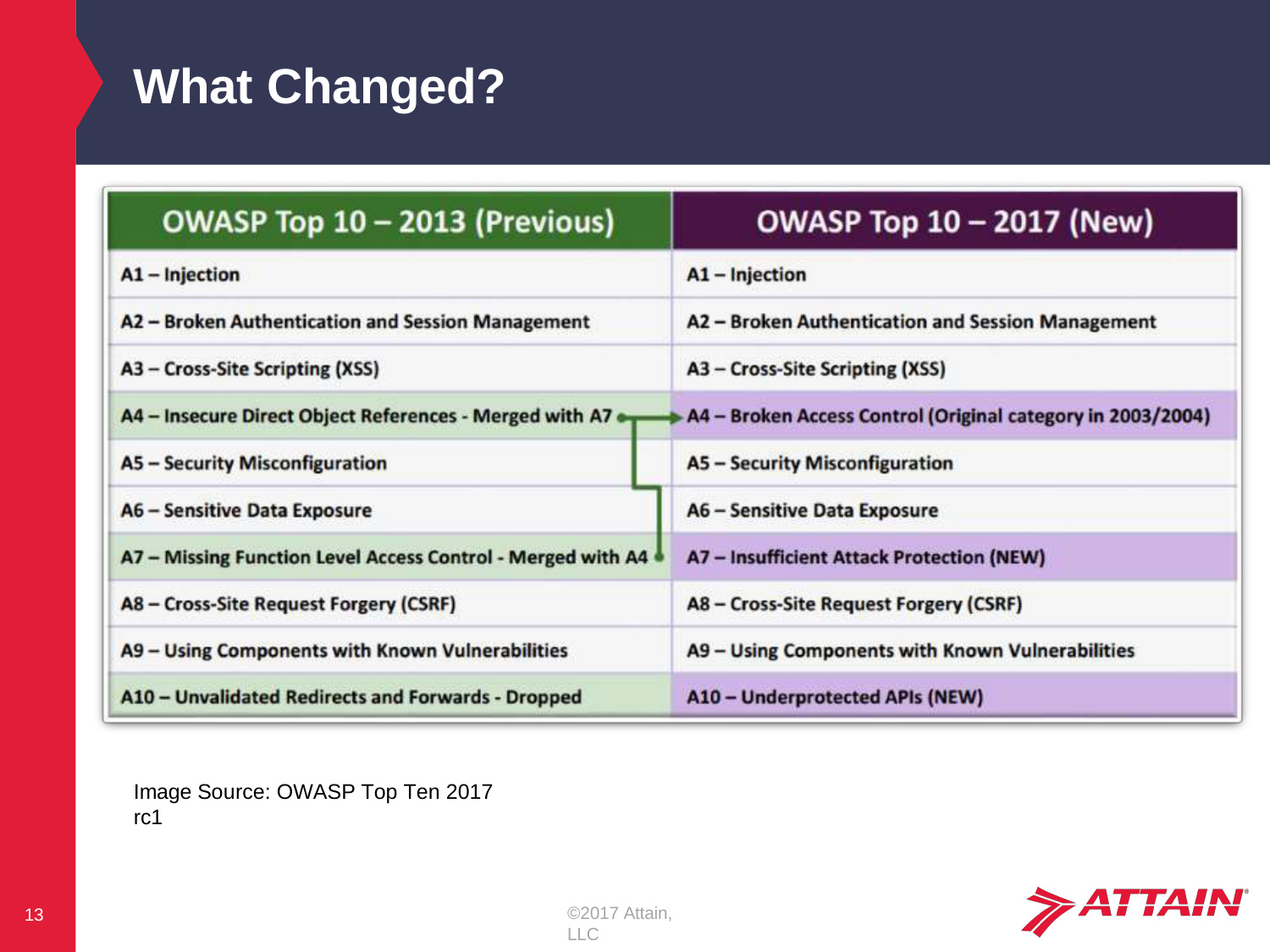

# What Changed?

Image Source: OWASP Top Ten 2017 rc1
©2017 Attain, LLC
13